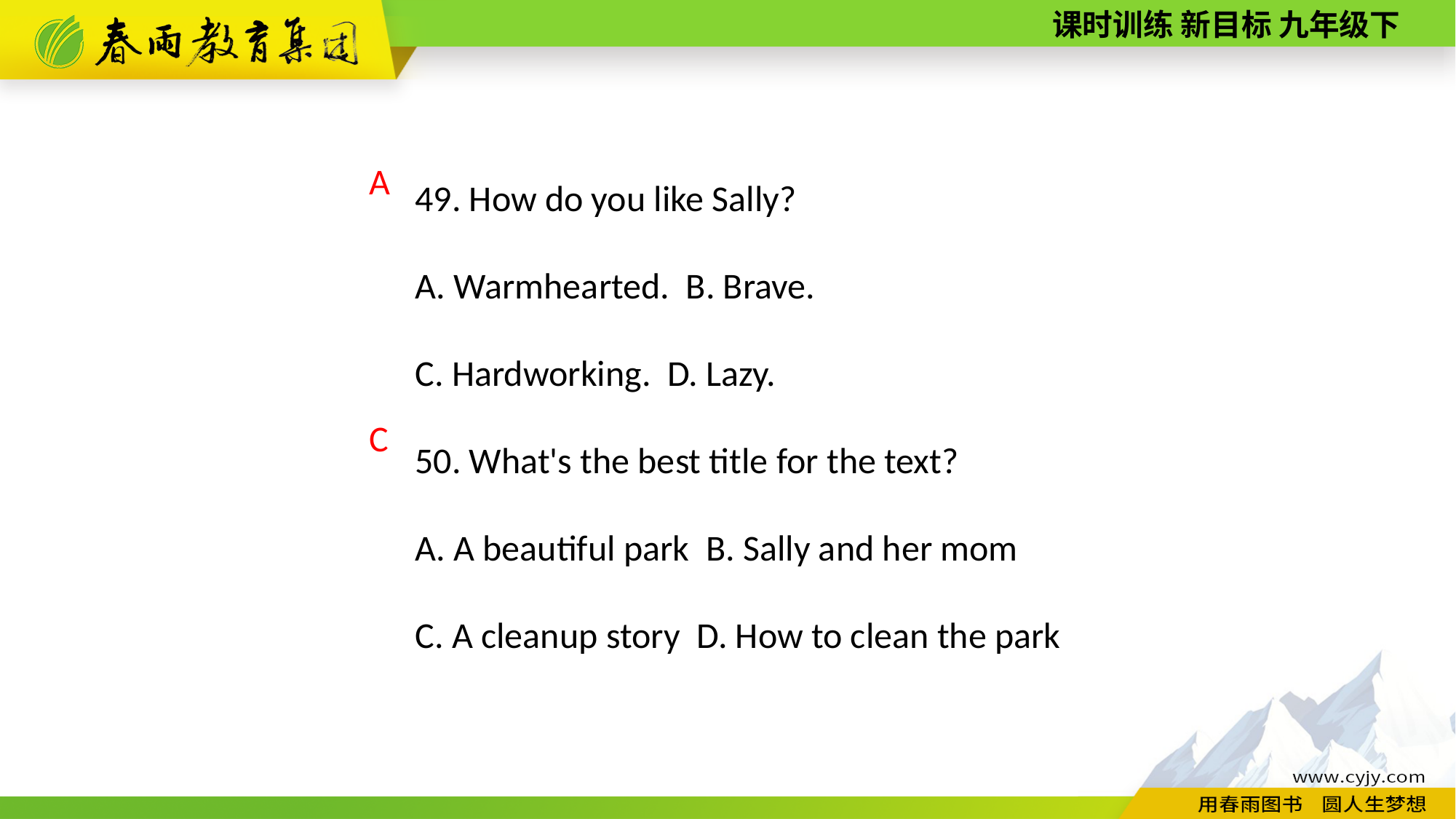

49. How do you like Sally?
A. Warm­hearted.  B. Brave.
C. Hard­working.  D. Lazy.
50. What's the best title for the text?
A. A beautiful park  B. Sally and her mom
C. A clean­up story  D. How to clean the park
A
C